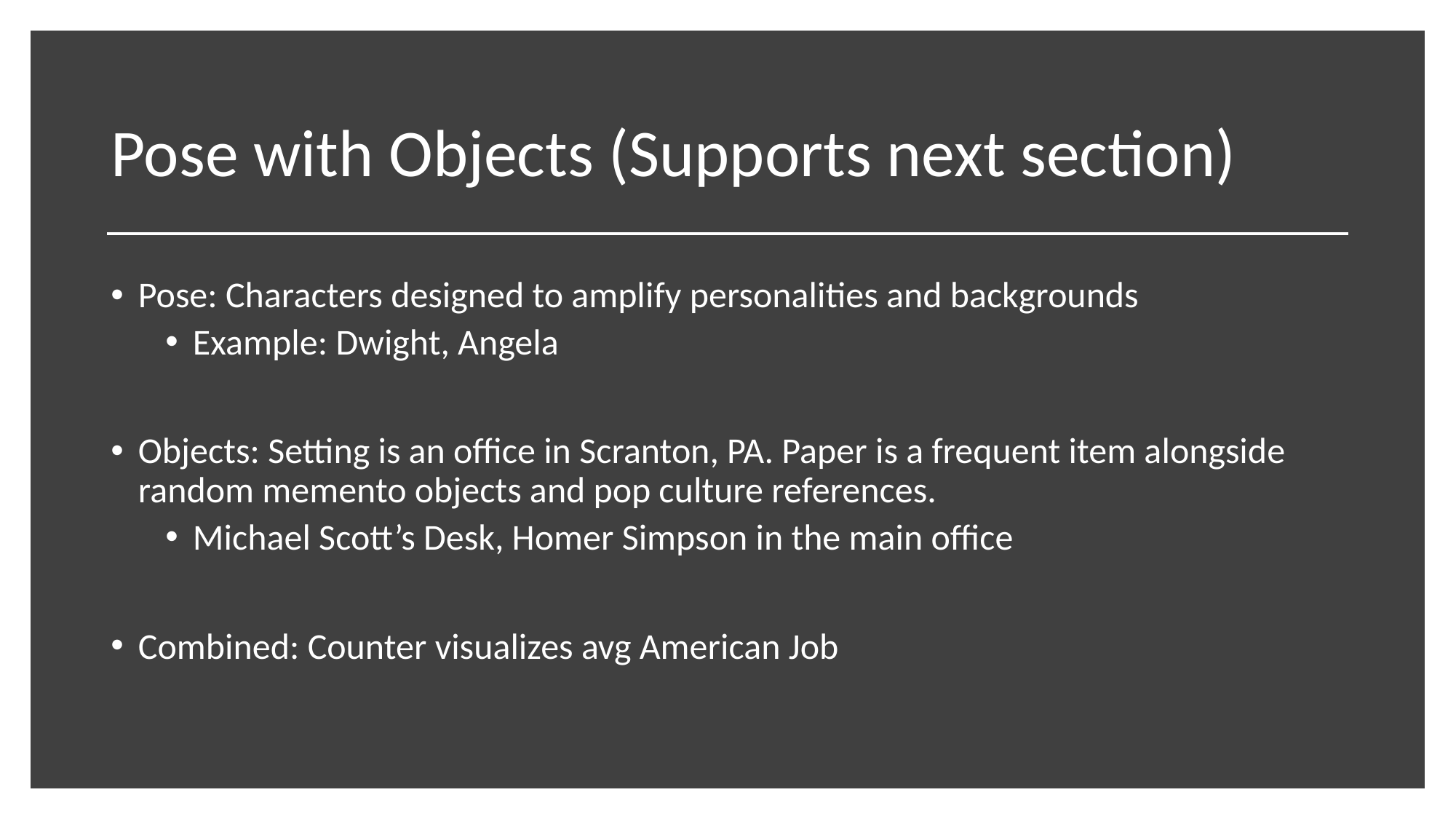

# Pose with Objects (Supports next section)
Pose: Characters designed to amplify personalities and backgrounds
Example: Dwight, Angela

Objects: Setting is an office in Scranton, PA. Paper is a frequent item alongside random memento objects and pop culture references.
Michael Scott’s Desk, Homer Simpson in the main office

Combined: Counter visualizes avg American Job